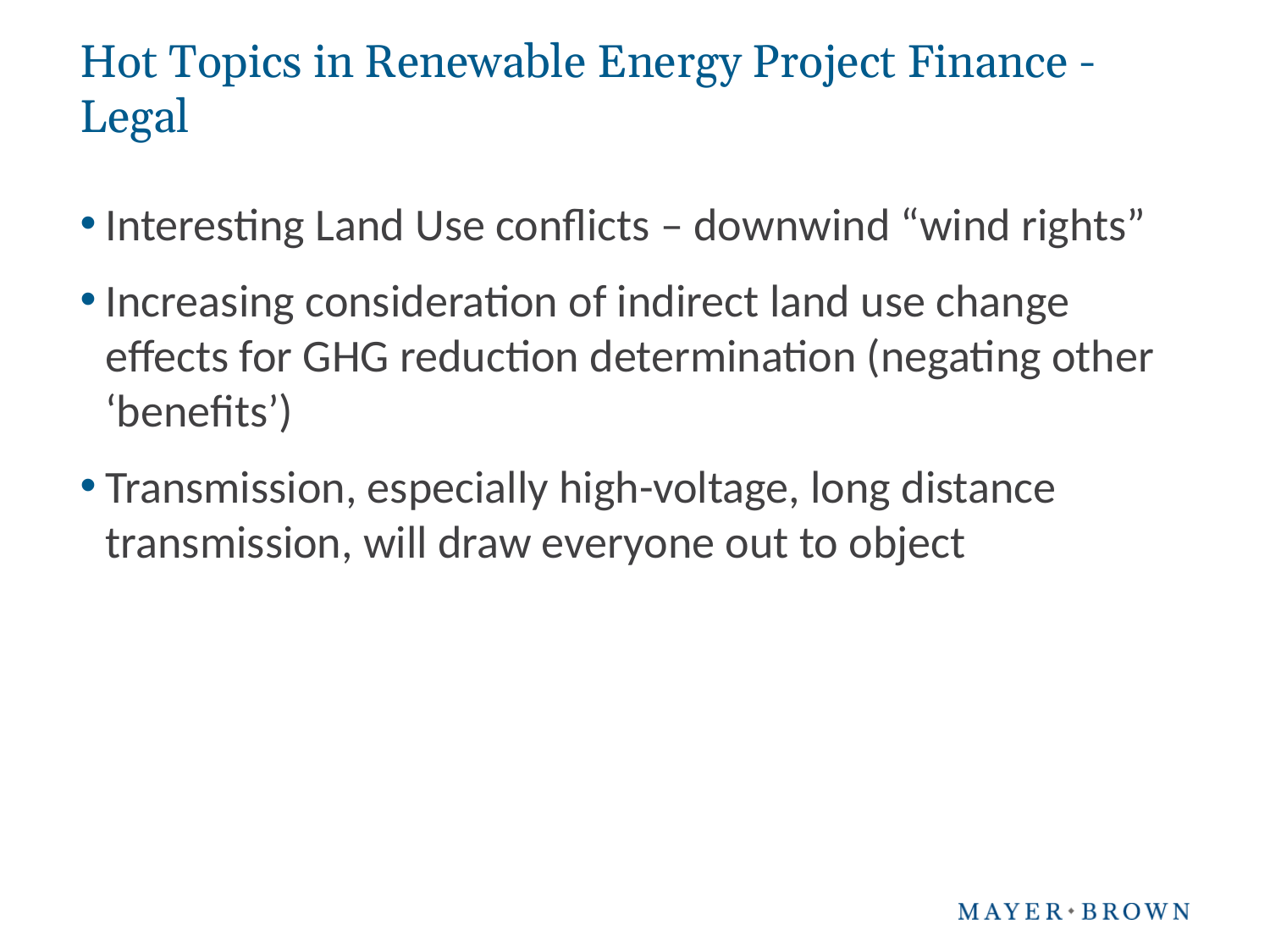

# Hot Topics in Renewable Energy Project Finance - Legal
Interesting Land Use conflicts – downwind “wind rights”
Increasing consideration of indirect land use change effects for GHG reduction determination (negating other ‘benefits’)
Transmission, especially high-voltage, long distance transmission, will draw everyone out to object